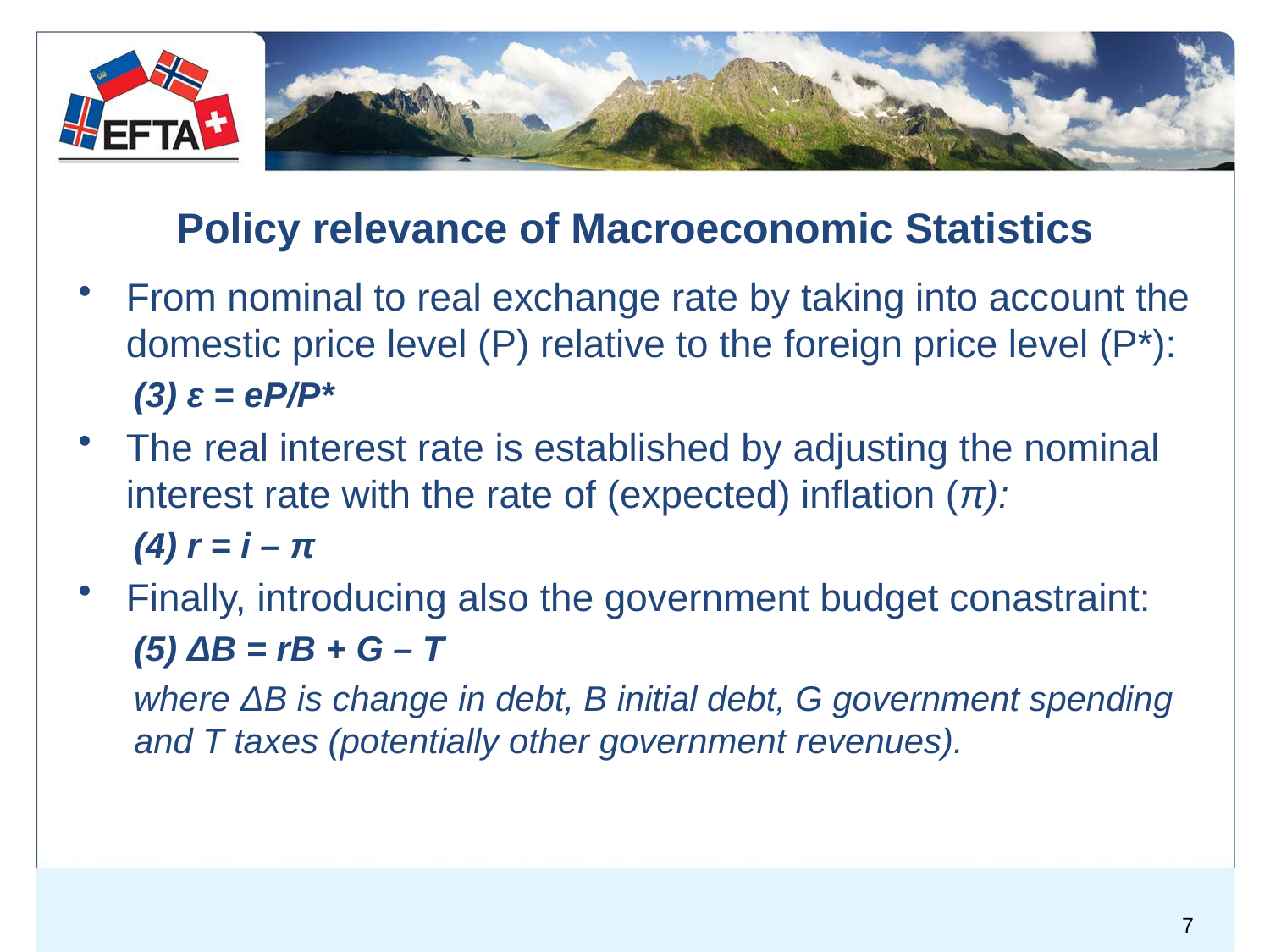

# Policy relevance of Macroeconomic Statistics
From nominal to real exchange rate by taking into account the domestic price level (P) relative to the foreign price level (P*):
(3) ɛ = eP/P*
The real interest rate is established by adjusting the nominal interest rate with the rate of (expected) inflation (π):
(4) r = i – π
Finally, introducing also the government budget conastraint:
(5) ΔB = rB + G – T
where ΔB is change in debt, B initial debt, G government spending  and T taxes (potentially other government revenues).

7